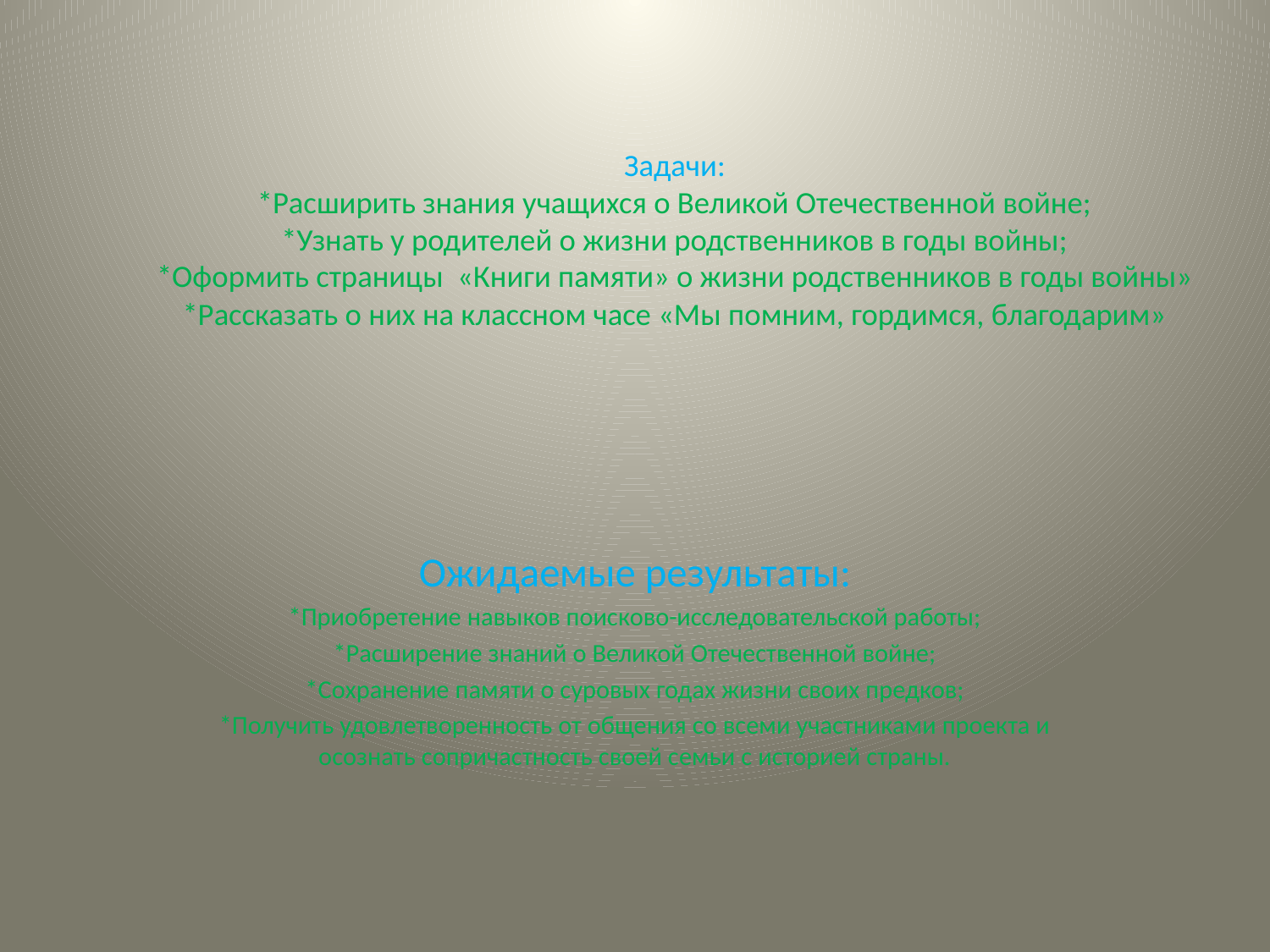

# Задачи: *Расширить знания учащихся о Великой Отечественной войне; *Узнать у родителей о жизни родственников в годы войны; *Оформить страницы  «Книги памяти» о жизни родственников в годы войны» *Рассказать о них на классном часе «Мы помним, гордимся, благодарим»
Ожидаемые результаты:
*Приобретение навыков поисково-исследовательской работы;
*Расширение знаний о Великой Отечественной войне;
*Сохранение памяти о суровых годах жизни своих предков;
*Получить удовлетворенность от общения со всеми участниками проекта и осознать сопричастность своей семьи с историей страны.